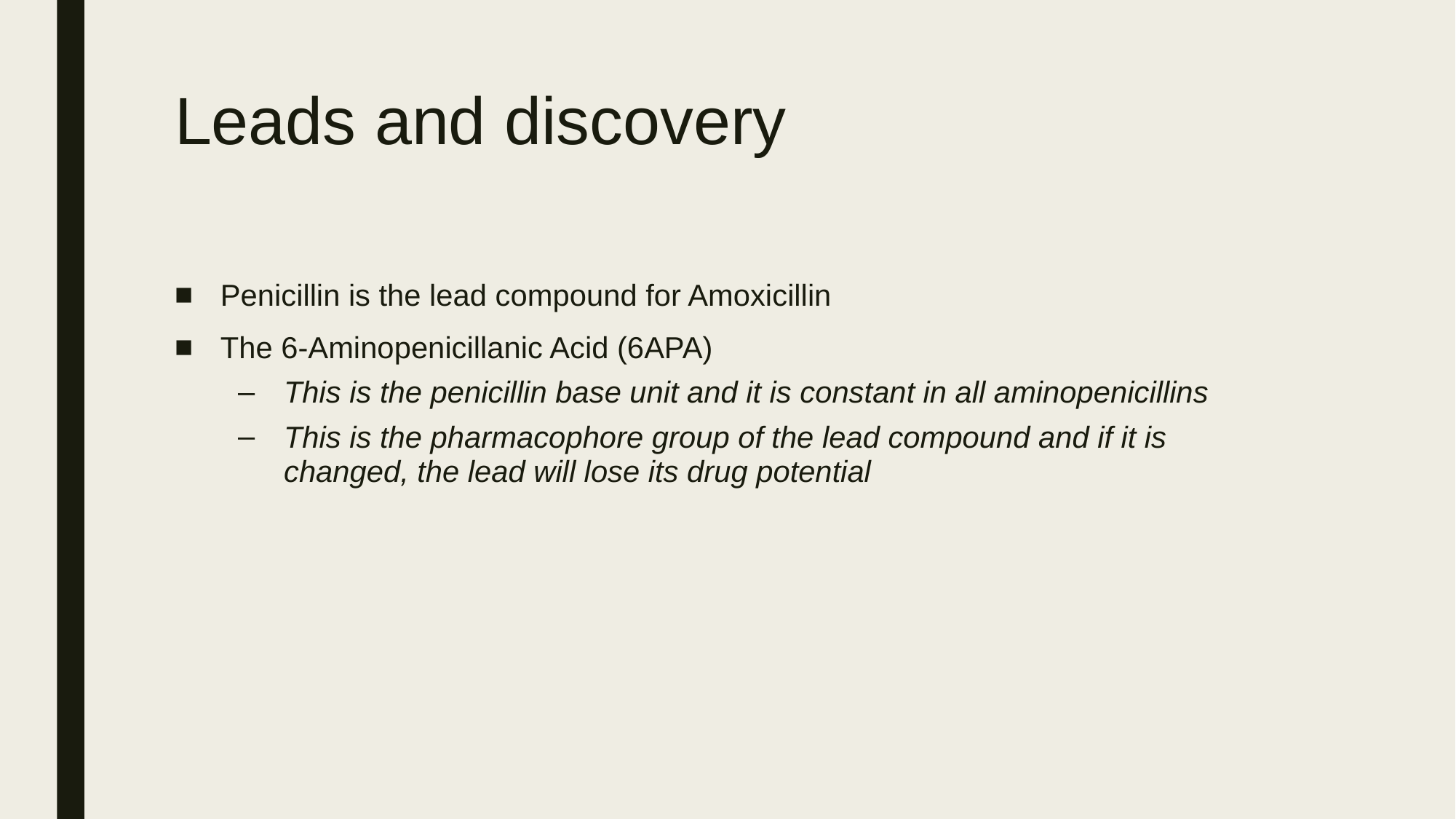

# Leads and discovery
Penicillin is the lead compound for Amoxicillin
The 6-Aminopenicillanic Acid (6APA)
This is the penicillin base unit and it is constant in all aminopenicillins
This is the pharmacophore group of the lead compound and if it is changed, the lead will lose its drug potential